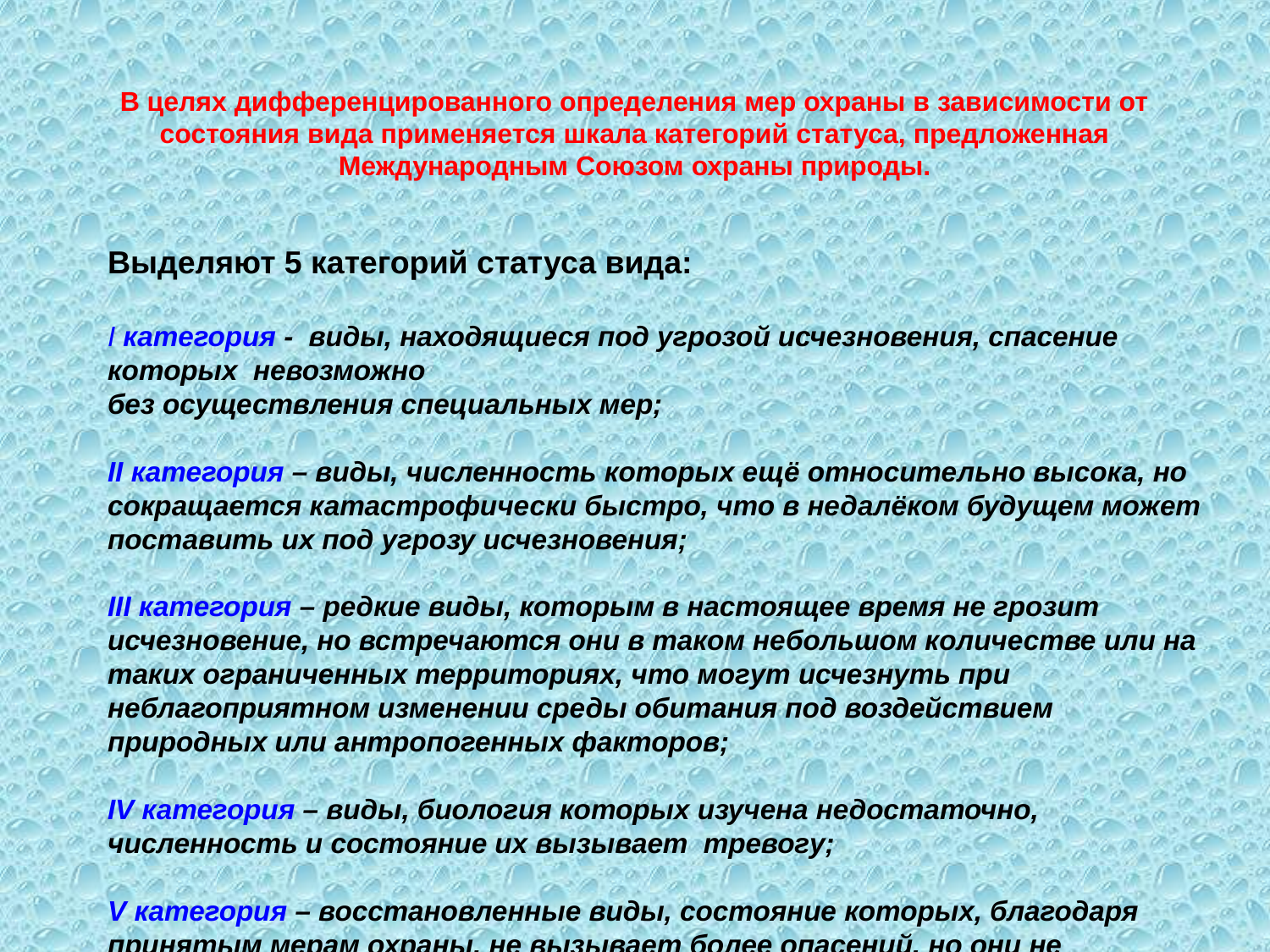

# В целях дифференцированного определения мер охраны в зависимости от состояния вида применяется шкала категорий статуса, предложенная Международным Союзом охраны природы.
Выделяют 5 категорий статуса вида:

I категория -  виды, находящиеся под угрозой исчезновения, спасение которых  невозможно
без осуществления специальных мер;

II категория – виды, численность которых ещё относительно высока, но сокращается катастрофически быстро, что в недалёком будущем может поставить их под угрозу исчезновения;

III категория – редкие виды, которым в настоящее время не грозит исчезновение, но встречаются они в таком небольшом количестве или на таких ограниченных территориях, что могут исчезнуть при неблагоприятном изменении среды обитания под воздействием природных или антропогенных факторов;

IV категория – виды, биология которых изучена недостаточно, численность и состояние их вызывает  тревогу;

V категория – восстановленные виды, состояние которых, благодаря принятым мерам охраны, не вызывает более опасений, но они не подлежат ещё промысловому использованию и за их популяциями необходим постоянный контроль.